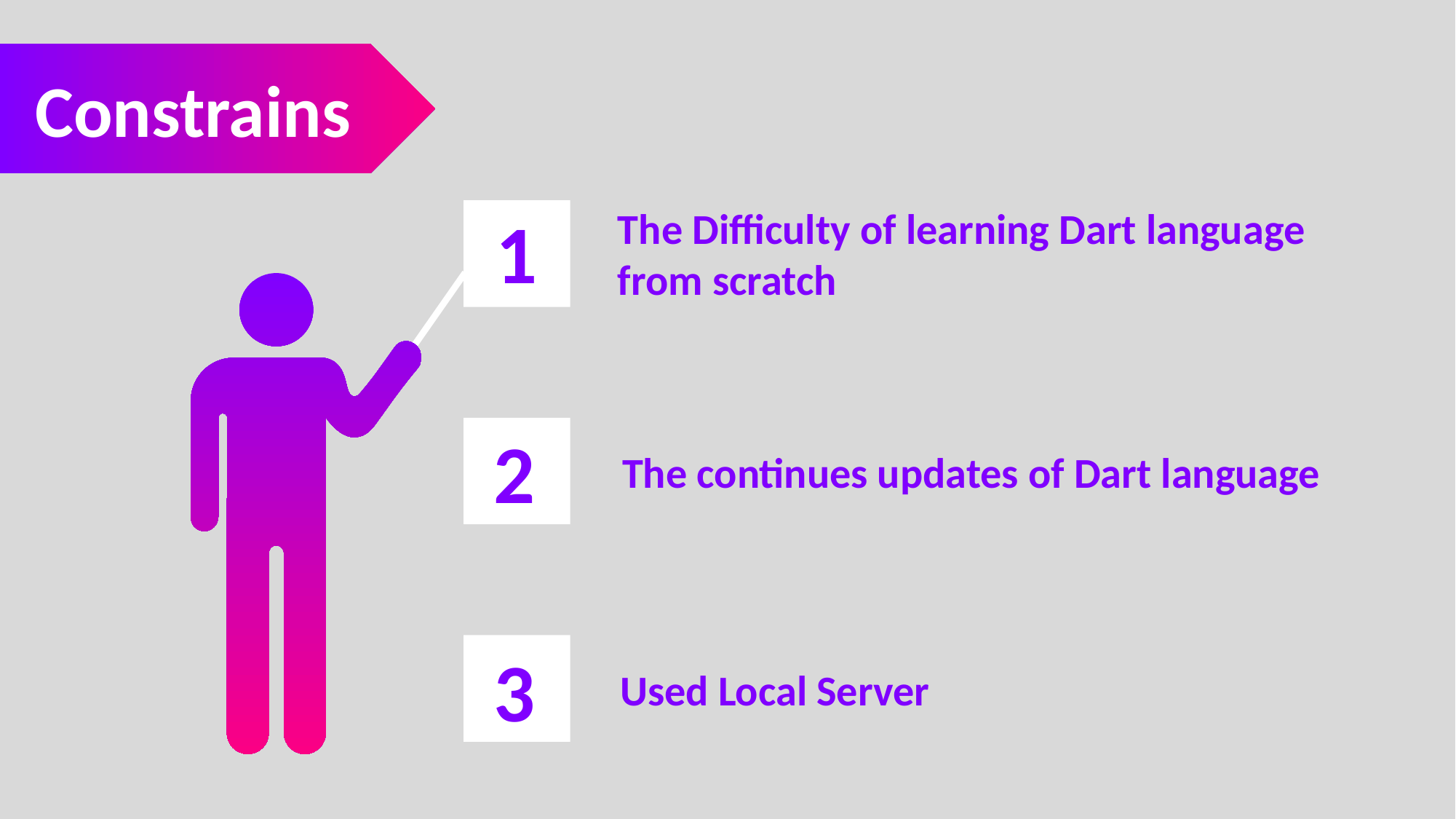

Constrains
The Difficulty of learning Dart language from scratch
1

2

The continues updates of Dart language
3

Used Local Server